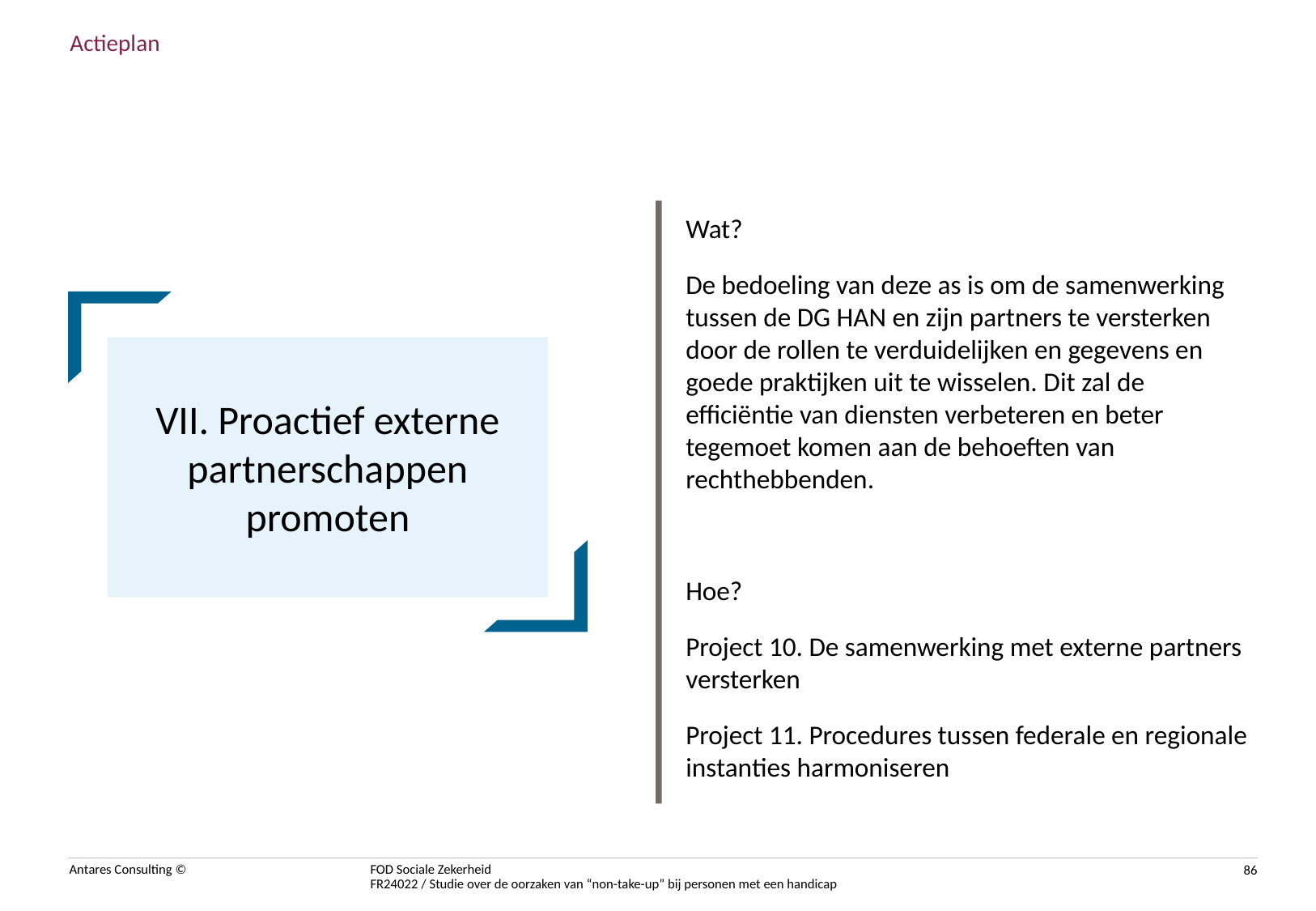

Actieplan

Wat?
De bedoeling van deze as is om de samenwerking tussen de DG HAN en zijn partners te versterken door de rollen te verduidelijken en gegevens en goede praktijken uit te wisselen. Dit zal de efficiëntie van diensten verbeteren en beter tegemoet komen aan de behoeften van rechthebbenden.

Hoe?
Project 10. De samenwerking met externe partners versterken
Project 11. Procedures tussen federale en regionale instanties harmoniseren

VII. Proactief externe partnerschappen promoten